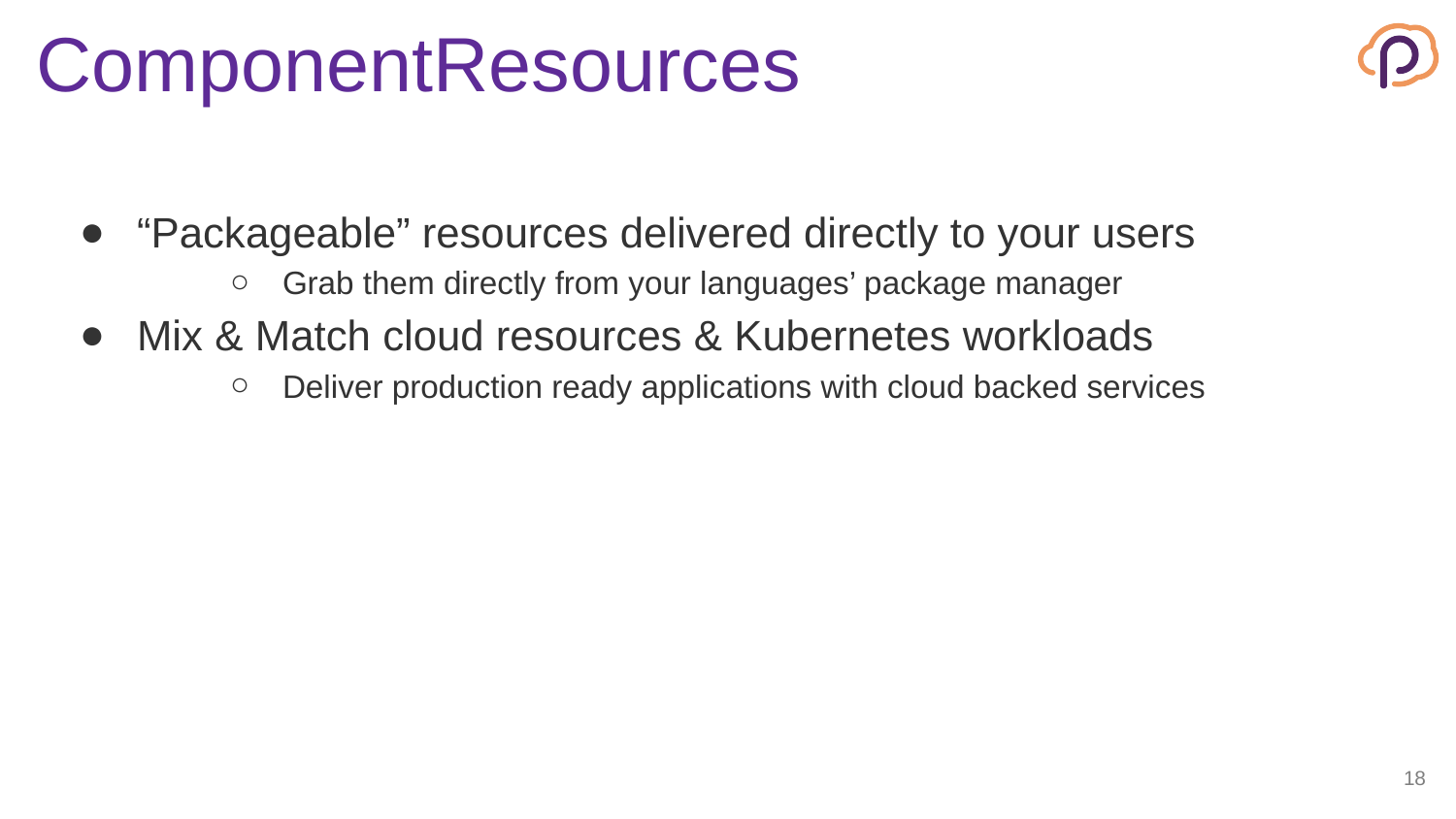

# ComponentResources
“Packageable” resources delivered directly to your users
Grab them directly from your languages’ package manager
Mix & Match cloud resources & Kubernetes workloads
Deliver production ready applications with cloud backed services
18